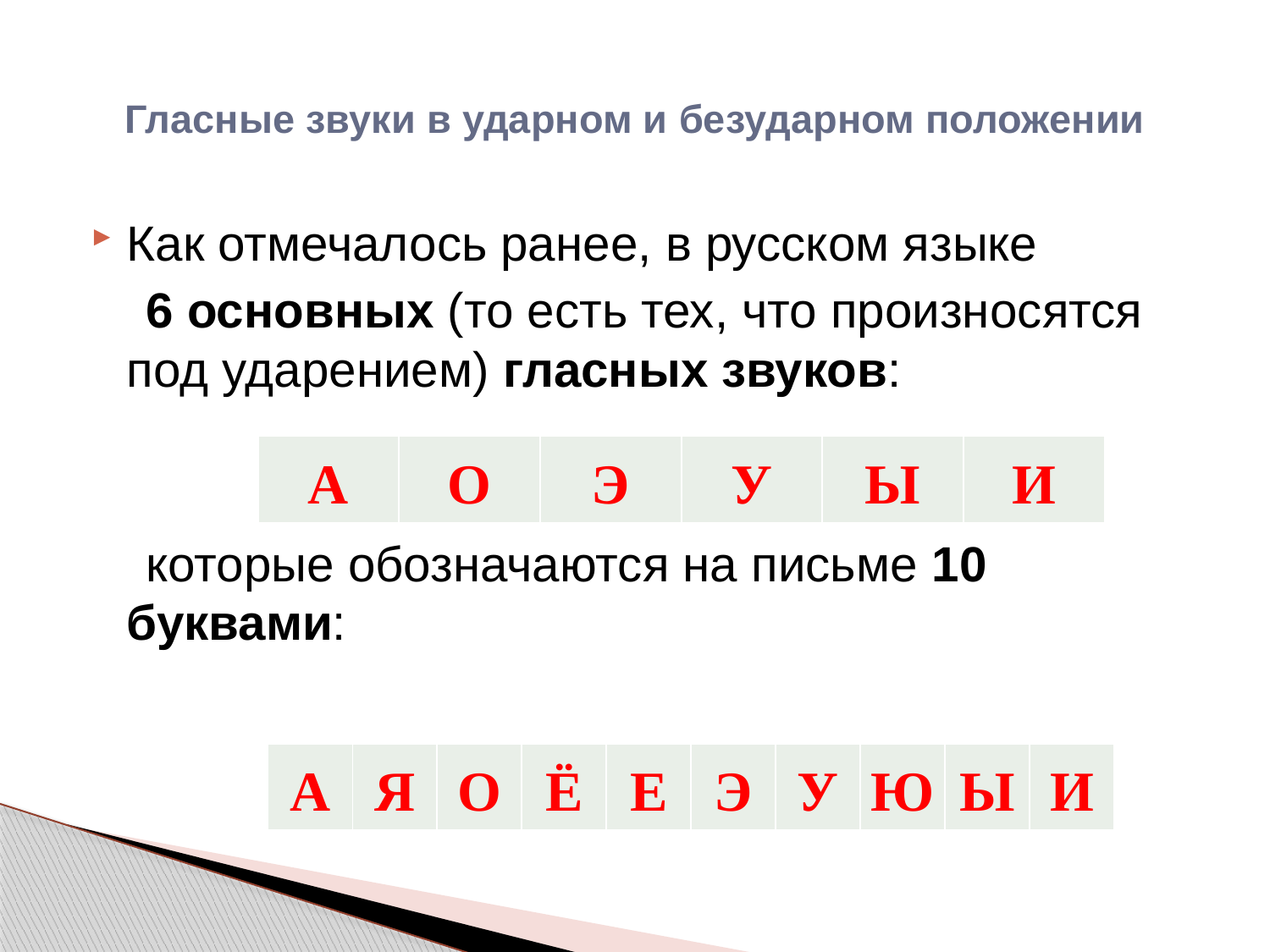

# Гласные звуки в ударном и безударном положении
Как отмечалось ранее, в русском языке
    6 основных (то есть тех, что произносятся под ударением) гласных звуков:

    которые обозначаются на письме 10 буквами:

| A | О | Э | У | Ы | И |
| --- | --- | --- | --- | --- | --- |
| A | Я | О | Ё | Е | Э | У | Ю | Ы | И |
| --- | --- | --- | --- | --- | --- | --- | --- | --- | --- |